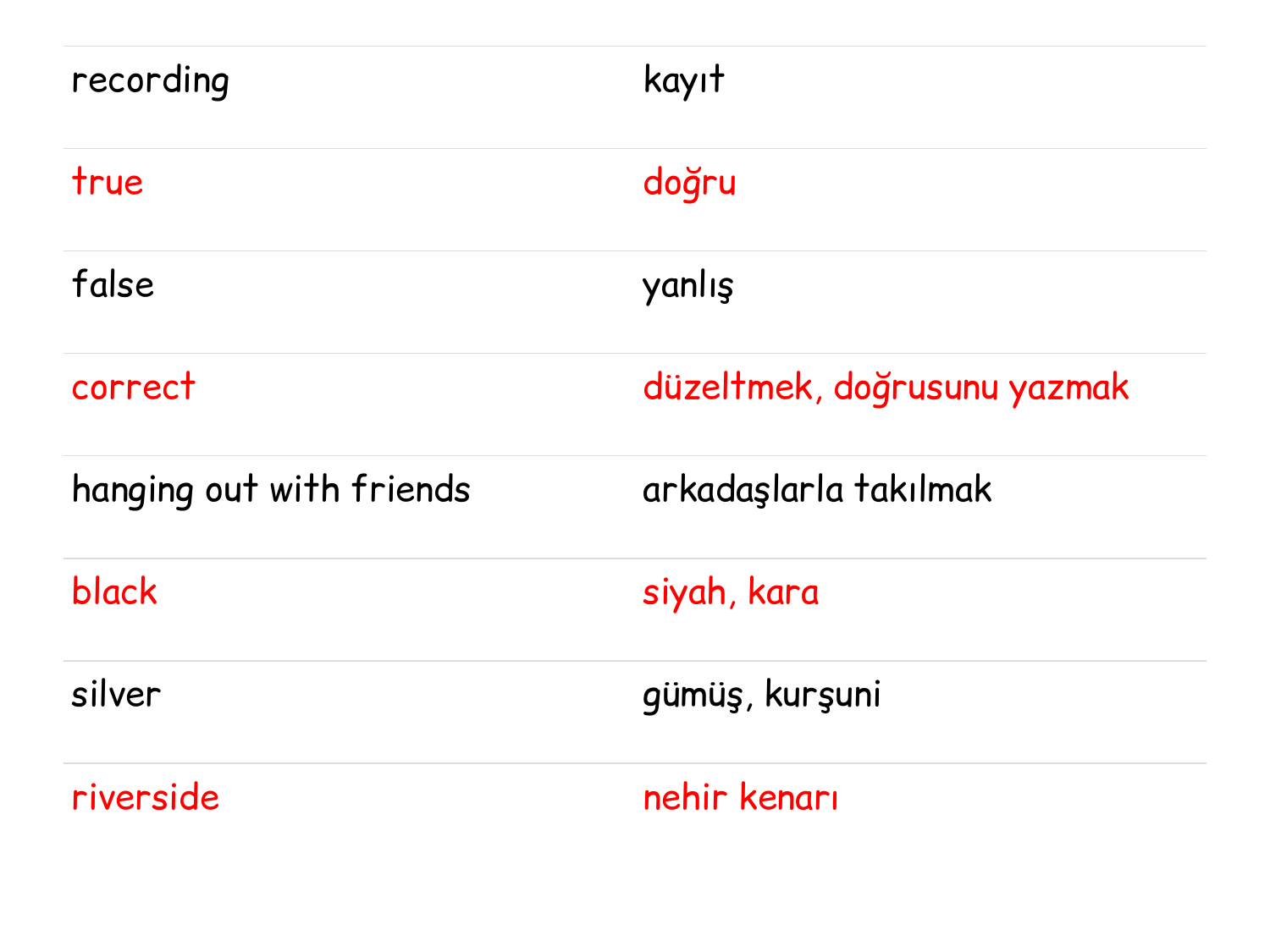

#
| recording | kayıt |
| --- | --- |
| true | doğru |
| false | yanlış |
| correct | düzeltmek, doğrusunu yazmak |
| hanging out with friends | arkadaşlarla takılmak |
| black | siyah, kara |
| silver | gümüş, kurşuni |
| riverside | nehir kenarı |